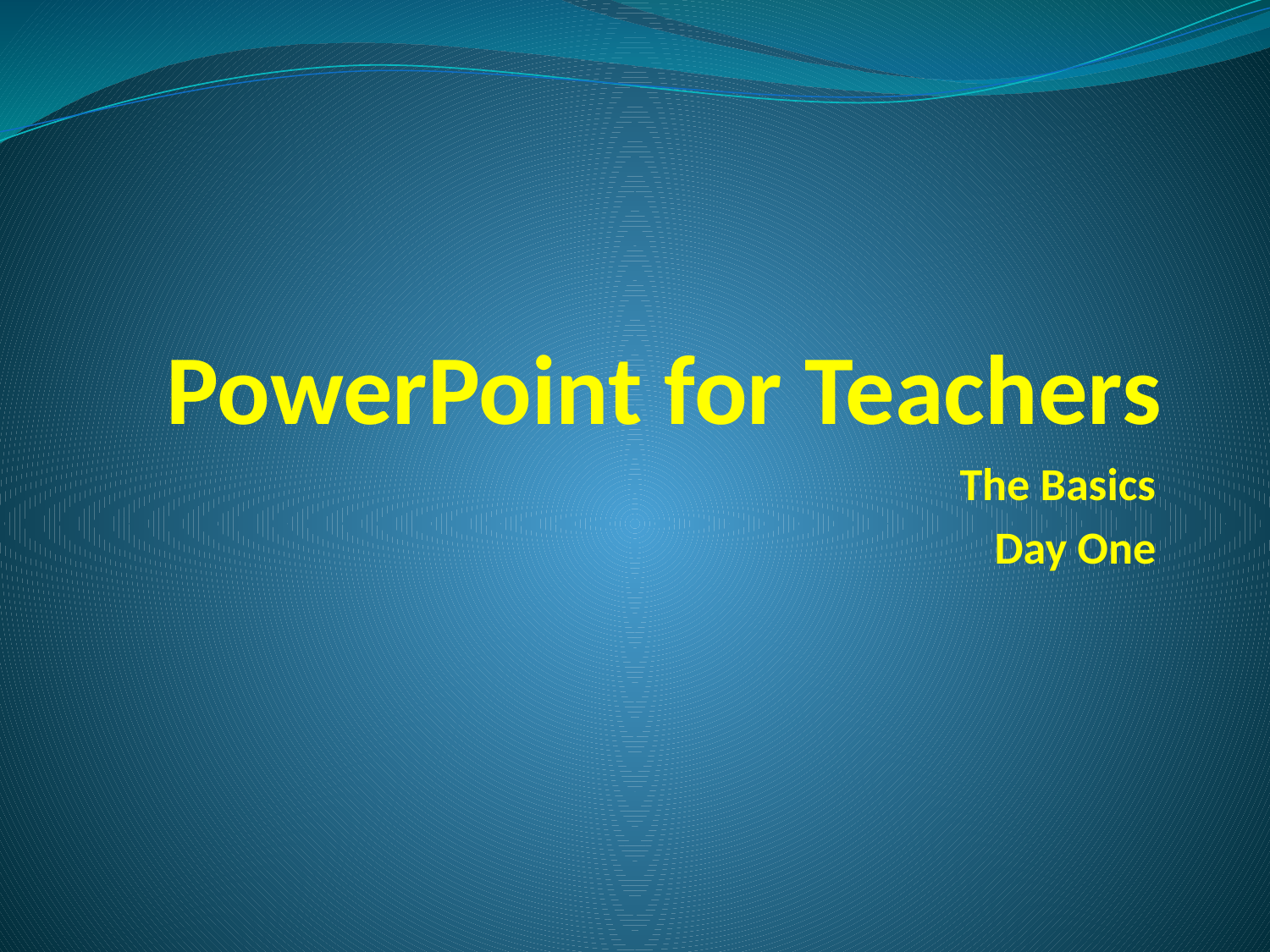

# PowerPoint for Teachers
The Basics
Day One